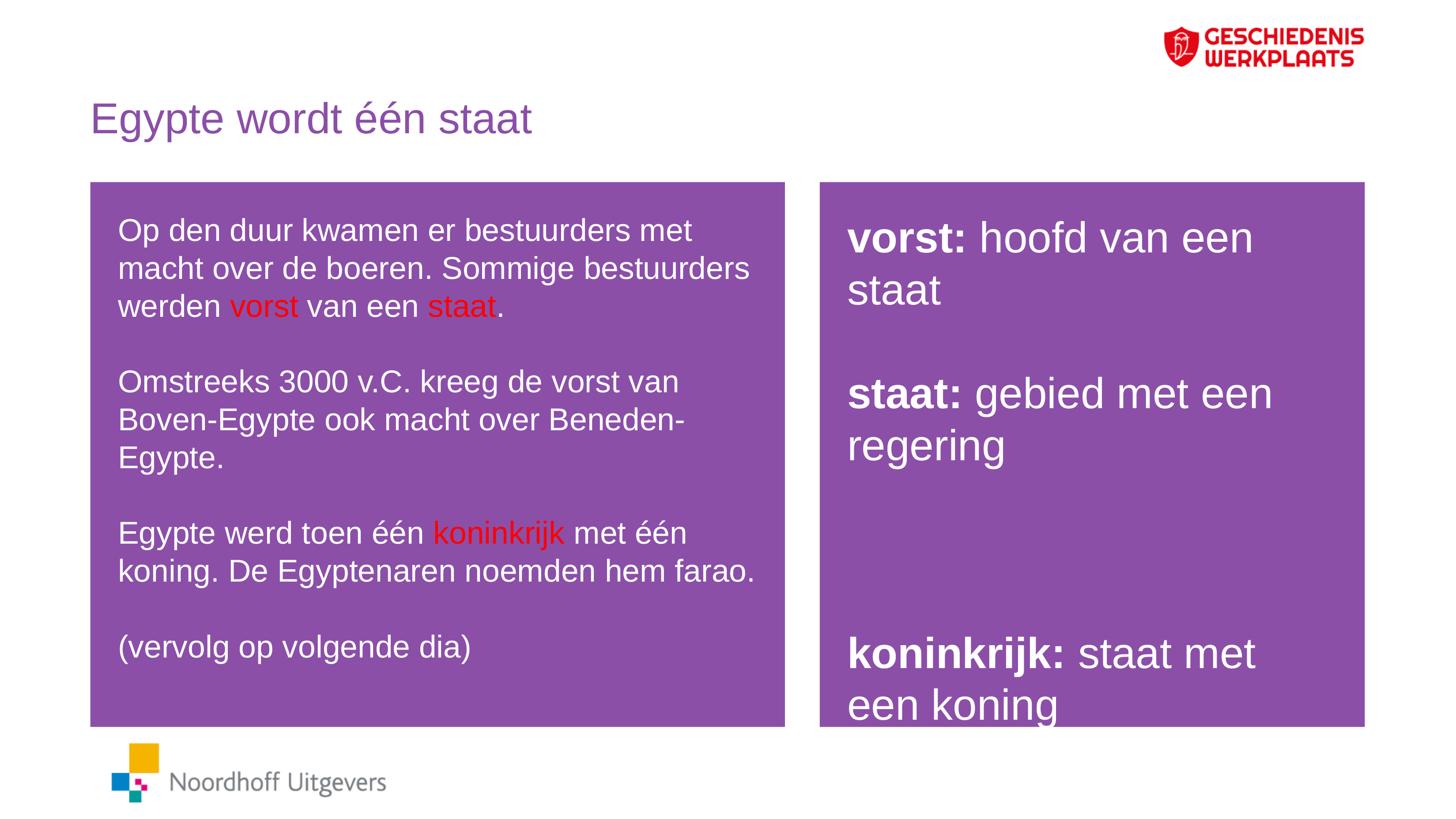

# Egypte wordt één staat
Op den duur kwamen er bestuurders met macht over de boeren. Sommige bestuurders werden vorst van een staat.

Omstreeks 3000 v.C. kreeg de vorst van Boven-Egypte ook macht over Beneden-Egypte.

Egypte werd toen één koninkrijk met één koning. De Egyptenaren noemden hem farao.

(vervolg op volgende dia)

vorst: hoofd van een staat

staat: gebied met een regering

koninkrijk: staat met een koning